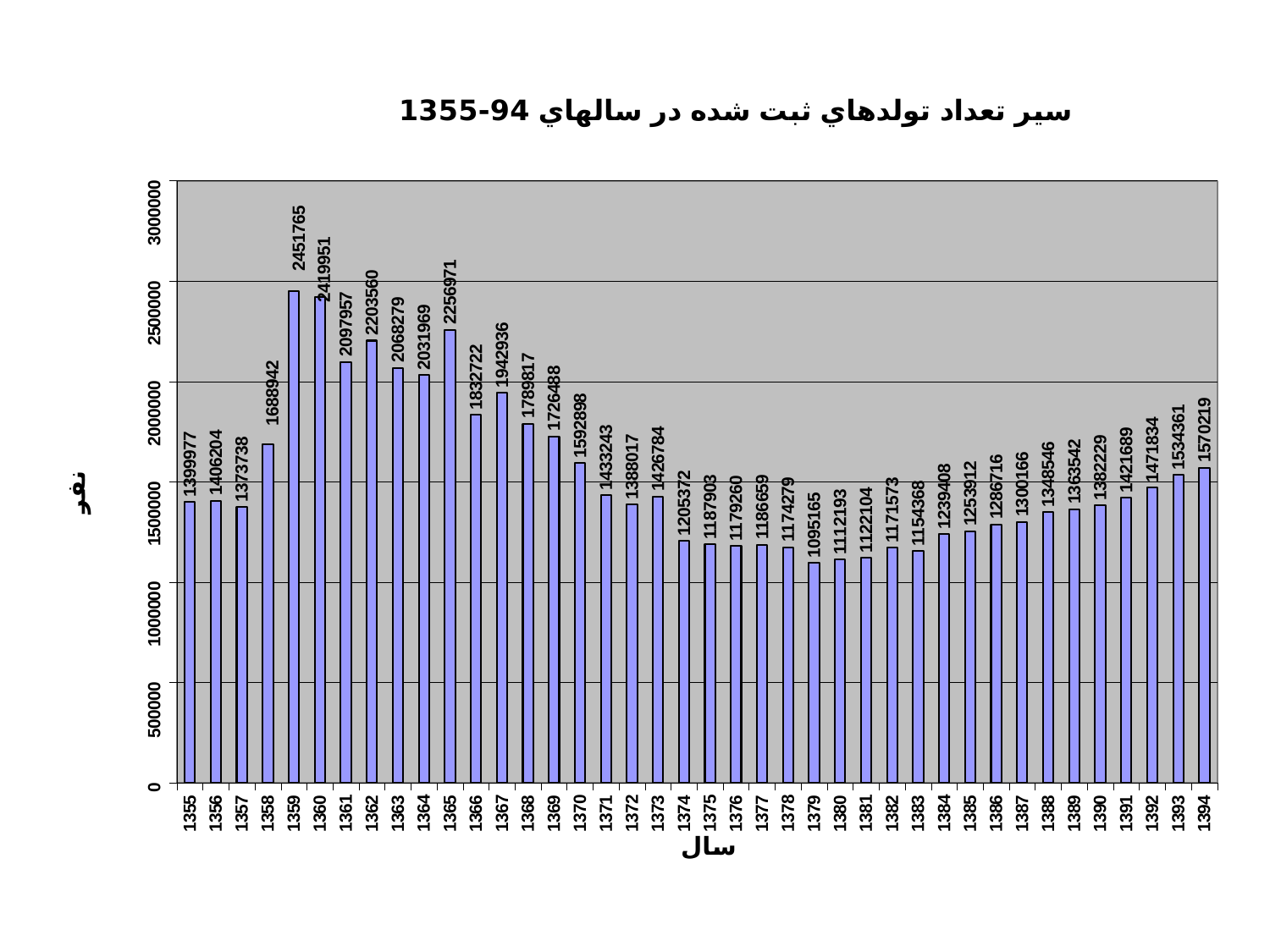

### Chart: سير تعداد تولدهاي ثبت شده در سالهاي 94-1355

| Category |  |
|---|---|
| 1355.0 | 1399977.0 |
| 1356.0 | 1406204.0 |
| 1357.0 | 1373738.0 |
| 1358.0 | 1688942.0 |
| 1359.0 | 2451765.0 |
| 1360.0 | 2419951.0 |
| 1361.0 | 2097957.0 |
| 1362.0 | 2203560.0 |
| 1363.0 | 2068279.0 |
| 1364.0 | 2031969.0 |
| 1365.0 | 2256971.0 |
| 1366.0 | 1832722.0 |
| 1367.0 | 1942936.0 |
| 1368.0 | 1789817.0 |
| 1369.0 | 1726488.0 |
| 1370.0 | 1592898.0 |
| 1371.0 | 1433243.0 |
| 1372.0 | 1388017.0 |
| 1373.0 | 1426784.0 |
| 1374.0 | 1205372.0 |
| 1375.0 | 1187903.0 |
| 1376.0 | 1179260.0 |
| 1377.0 | 1186659.0 |
| 1378.0 | 1174279.0 |
| 1379.0 | 1095165.0 |
| 1380.0 | 1112193.0 |
| 1381.0 | 1122104.0 |
| 1382.0 | 1171573.0 |
| 1383.0 | 1154368.0 |
| 1384.0 | 1239408.0 |
| 1385.0 | 1253912.0 |
| 1386.0 | 1286716.0 |
| 1387.0 | 1300166.0 |
| 1388.0 | 1348546.0 |
| 1389.0 | 1363542.0 |
| 1390.0 | 1382229.0 |
| 1391.0 | 1421689.0 |
| 1392.0 | 1471834.0 |
| 1393.0 | 1534361.0 |
| 1394.0 | 1570219.0 |